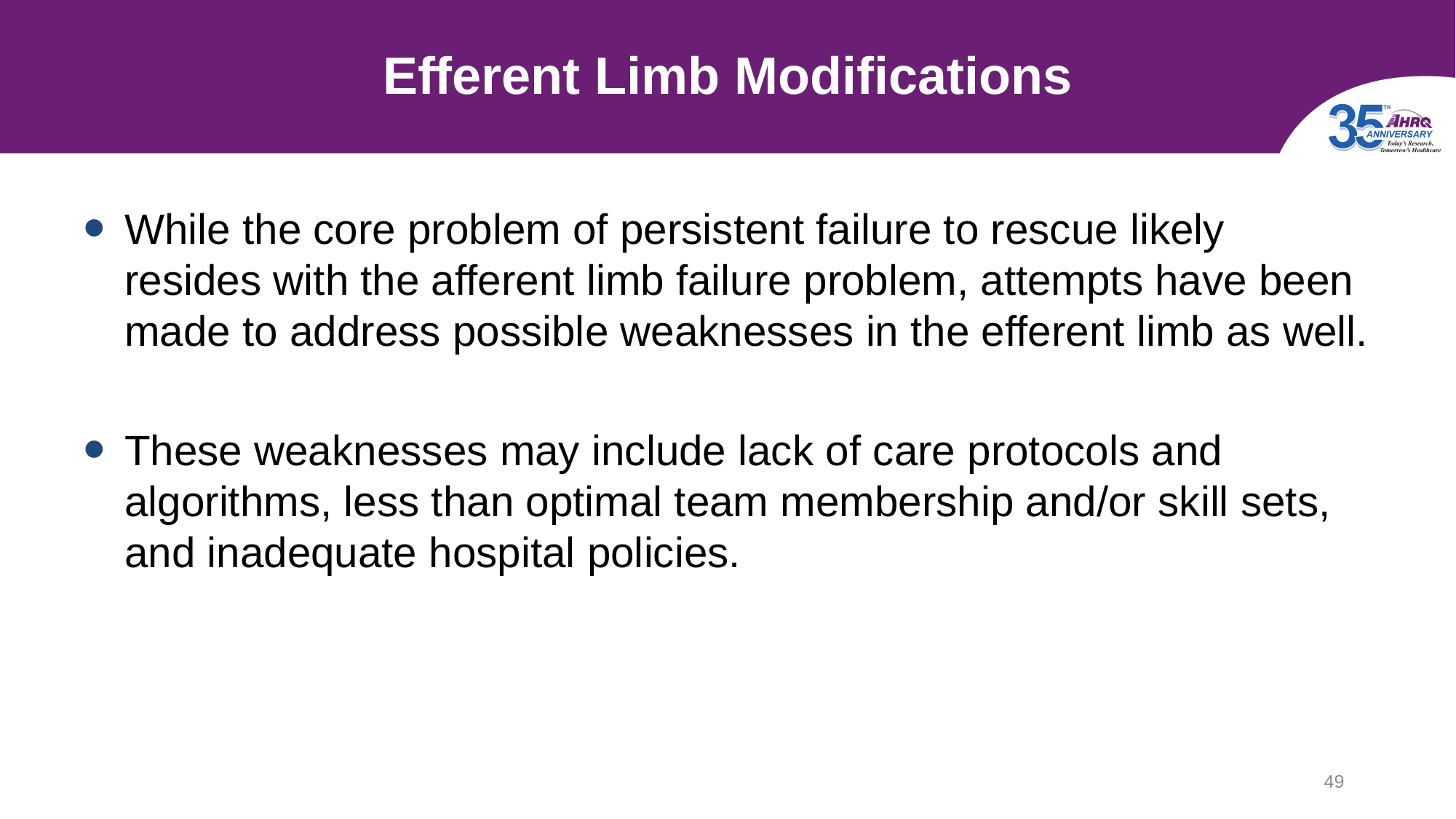

# Efferent Limb Modifications
While the core problem of persistent failure to rescue likely resides with the afferent limb failure problem, attempts have been made to address possible weaknesses in the efferent limb as well.

These weaknesses may include lack of care protocols and algorithms, less than optimal team membership and/or skill sets, and inadequate hospital policies.
49